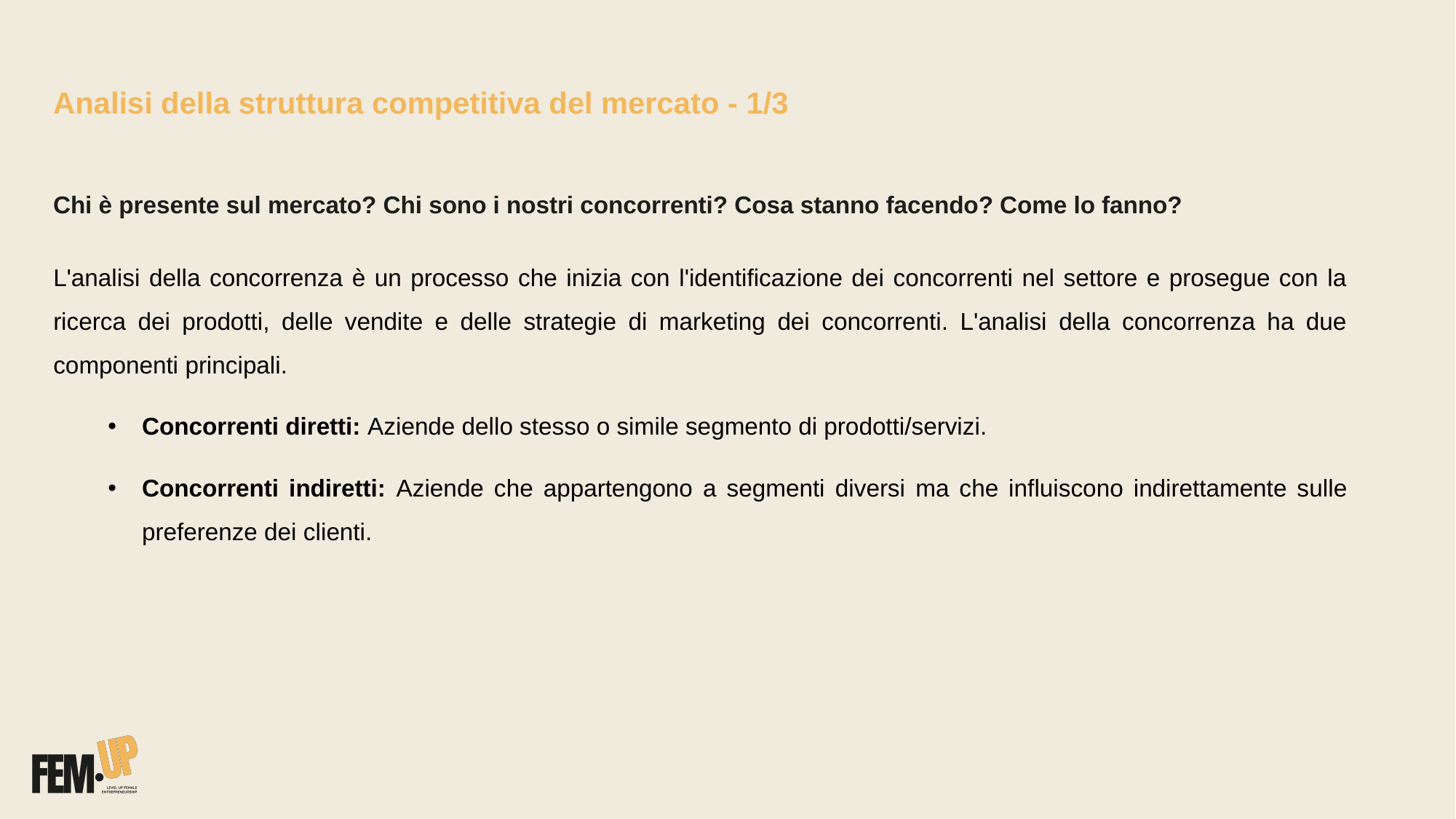

Analisi della struttura competitiva del mercato - 1/3

Chi è presente sul mercato? Chi sono i nostri concorrenti? Cosa stanno facendo? Come lo fanno?
L'analisi della concorrenza è un processo che inizia con l'identificazione dei concorrenti nel settore e prosegue con la ricerca dei prodotti, delle vendite e delle strategie di marketing dei concorrenti. L'analisi della concorrenza ha due componenti principali.
Concorrenti diretti: Aziende dello stesso o simile segmento di prodotti/servizi.
Concorrenti indiretti: Aziende che appartengono a segmenti diversi ma che influiscono indirettamente sulle preferenze dei clienti.